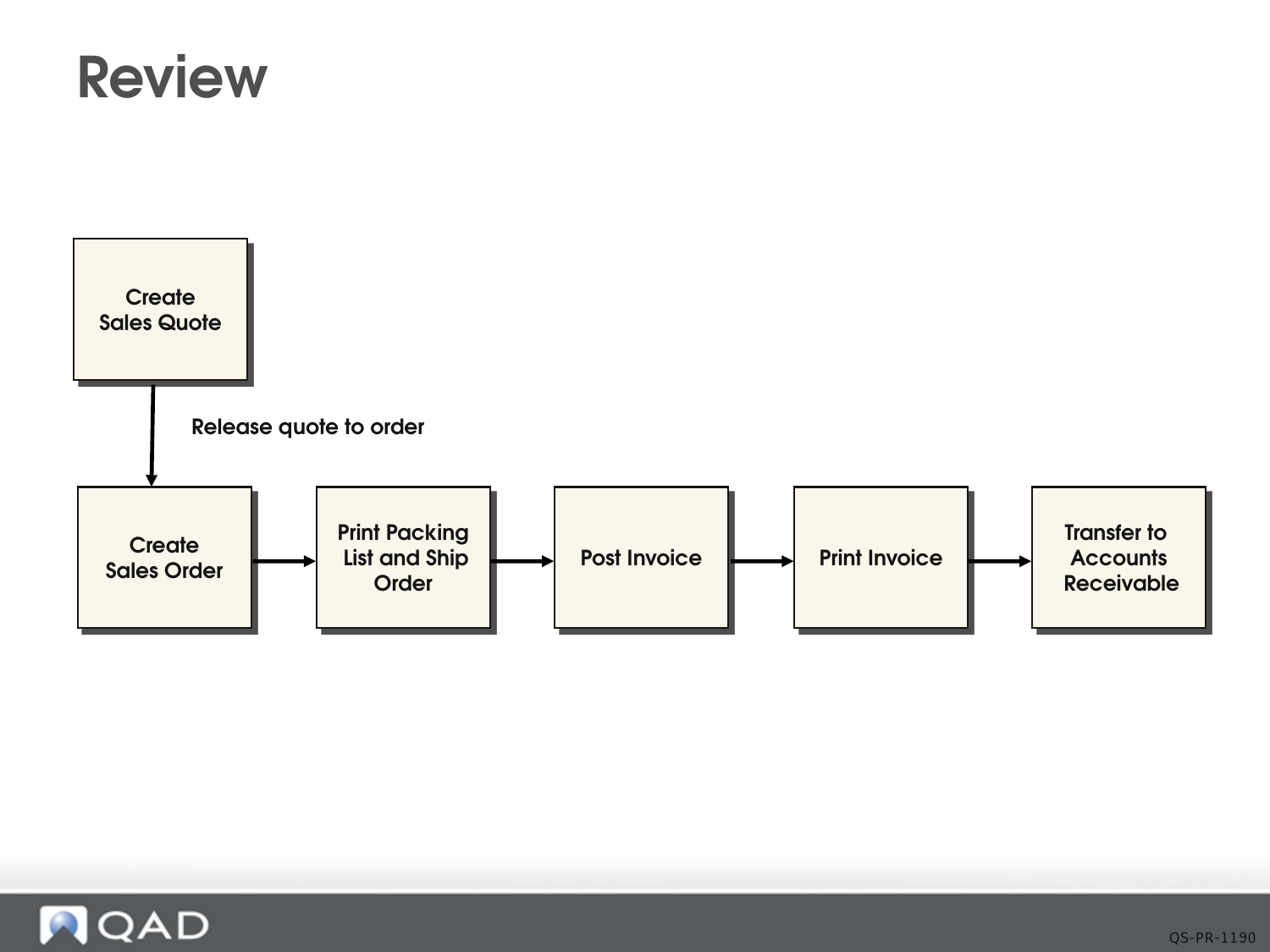

# Review
Create
Sales Quote

Release quote to order
Create
Sales Order
Print Packing
 List and Ship
Order
Post Invoice
Print Invoice
Transfer to
Accounts
 Receivable

QS-PR-1190